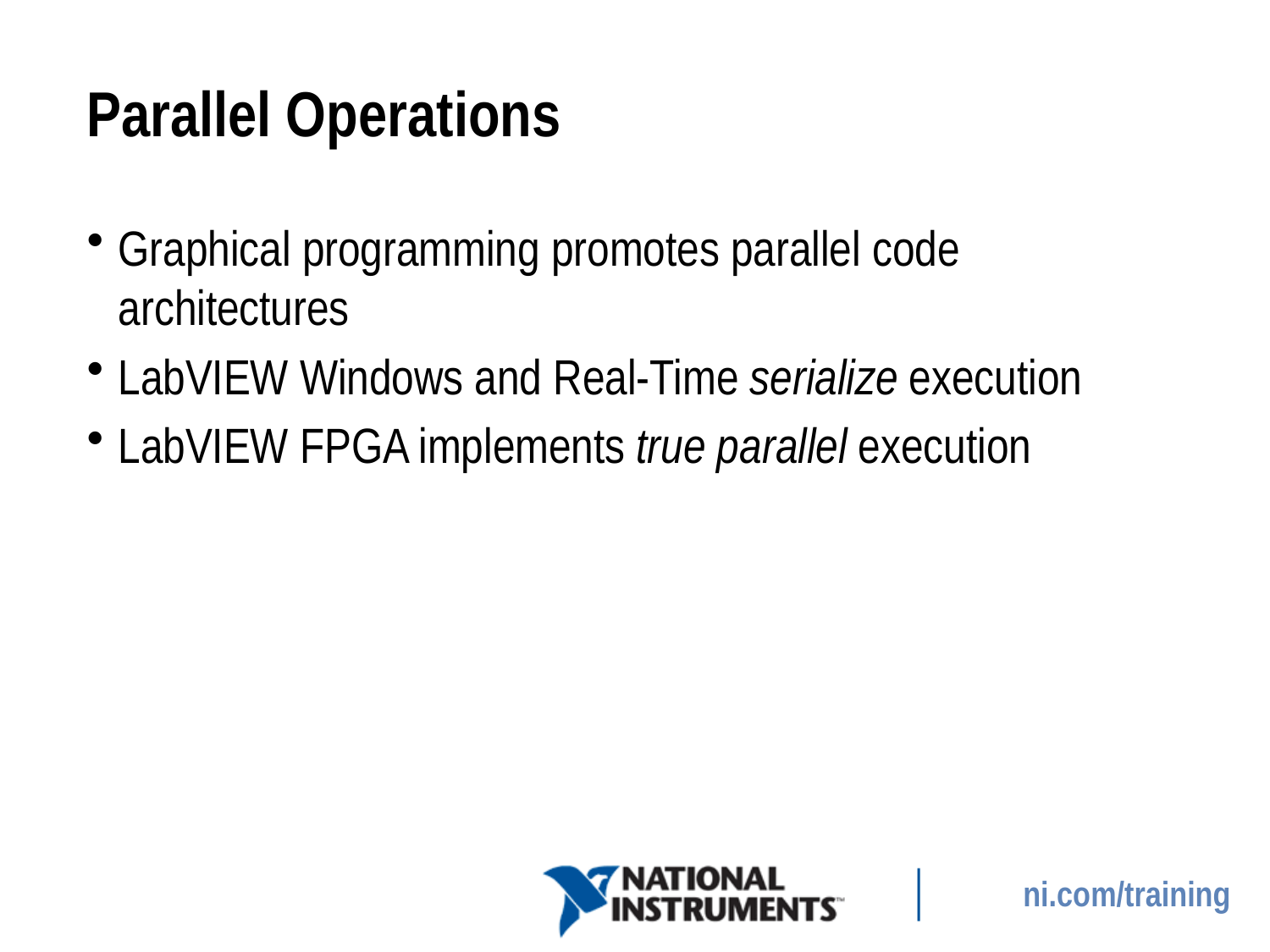

# Parallel Operations
Graphical programming promotes parallel code architectures
LabVIEW Windows and Real-Time serialize execution
LabVIEW FPGA implements true parallel execution